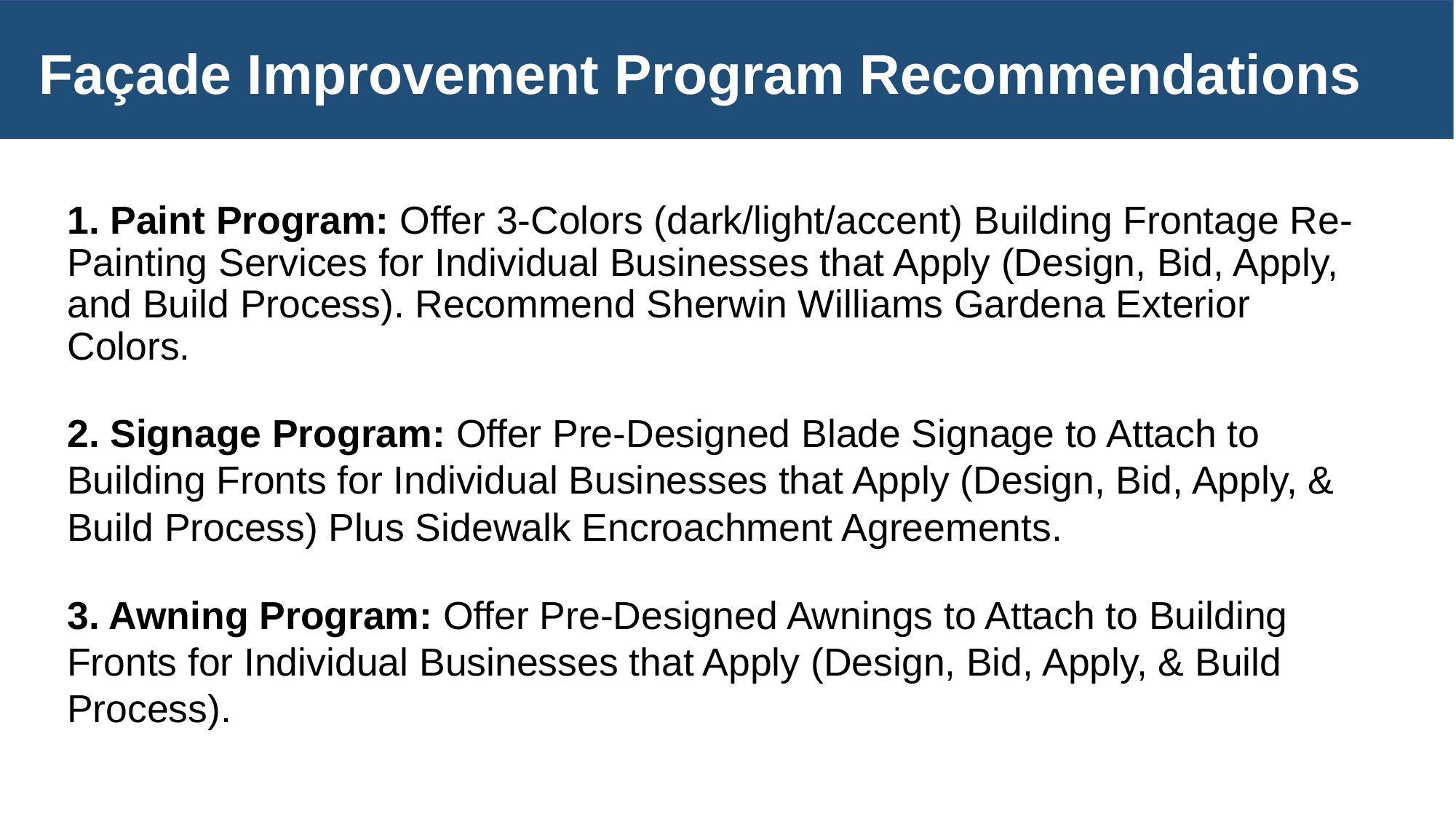

# Façade Improvement Program Recommendations
1. Paint Program: Offer 3-Colors (dark/light/accent) Building Frontage Re-Painting Services for Individual Businesses that Apply (Design, Bid, Apply, and Build Process). Recommend Sherwin Williams Gardena Exterior Colors.

2. Signage Program: Offer Pre-Designed Blade Signage to Attach to Building Fronts for Individual Businesses that Apply (Design, Bid, Apply, & Build Process) Plus Sidewalk Encroachment Agreements.

3. Awning Program: Offer Pre-Designed Awnings to Attach to Building Fronts for Individual Businesses that Apply (Design, Bid, Apply, & Build Process).